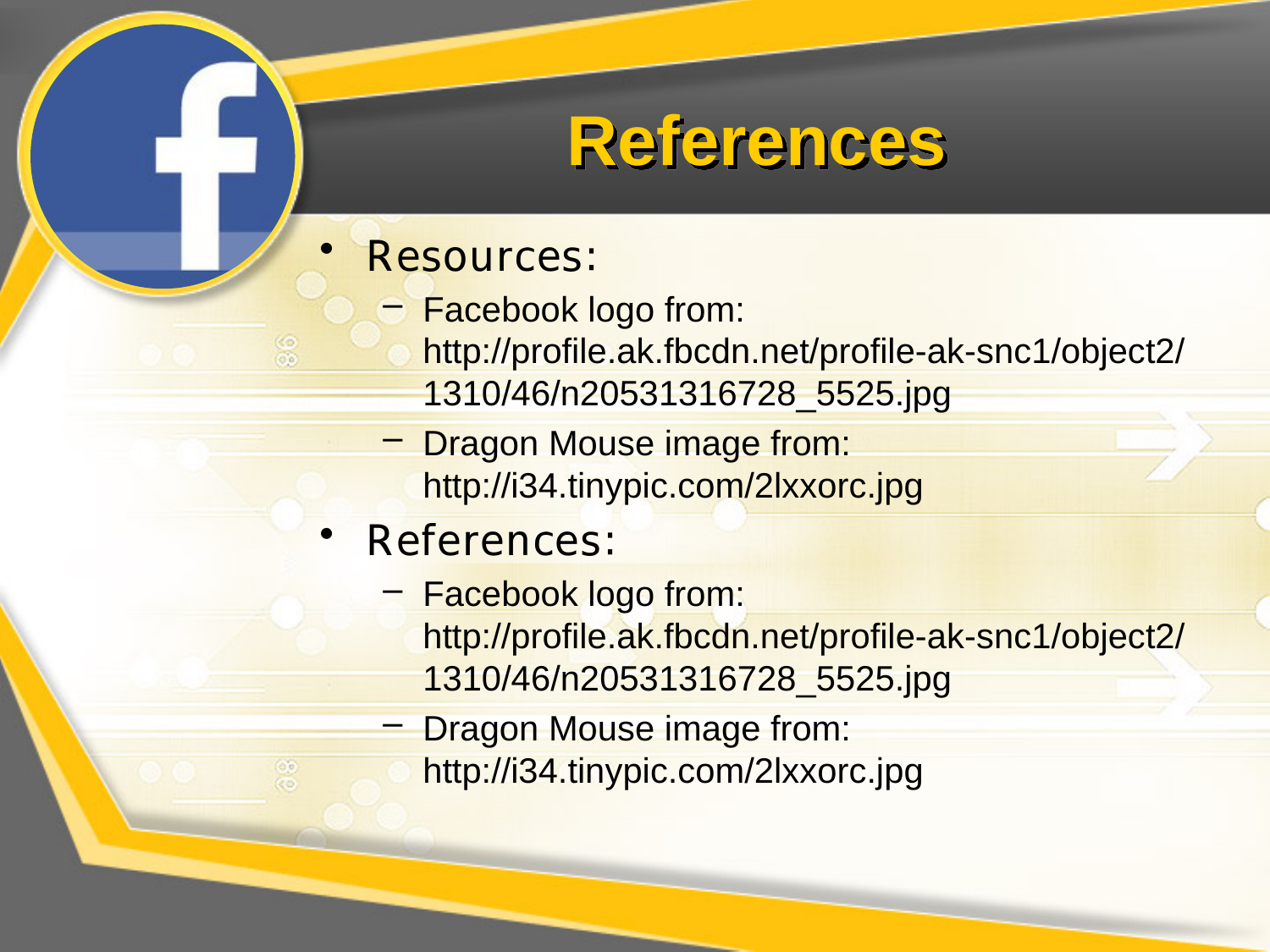

# References
Resources:
Facebook logo from: http://profile.ak.fbcdn.net/profile-ak-snc1/object2/1310/46/n20531316728_5525.jpg
Dragon Mouse image from: http://i34.tinypic.com/2lxxorc.jpg
References:
Facebook logo from: http://profile.ak.fbcdn.net/profile-ak-snc1/object2/1310/46/n20531316728_5525.jpg
Dragon Mouse image from: http://i34.tinypic.com/2lxxorc.jpg